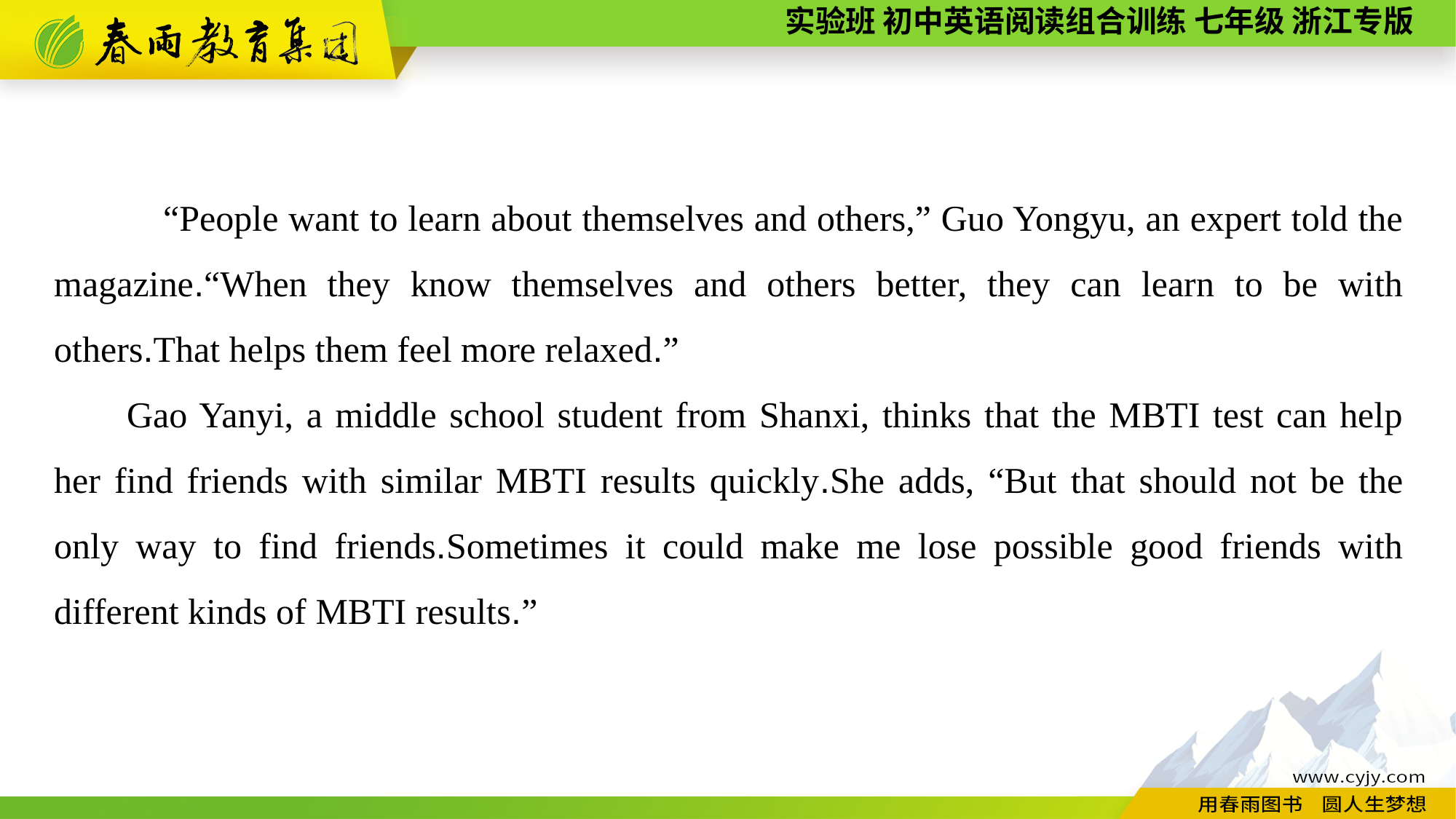

“People want to learn about themselves and others,” Guo Yongyu, an expert told the magazine.“When they know themselves and others better, they can learn to be with others.That helps them feel more relaxed.”
Gao Yanyi, a middle school student from Shanxi, thinks that the MBTI test can help her find friends with similar MBTI results quickly.She adds, “But that should not be the only way to find friends.Sometimes it could make me lose possible good friends with different kinds of MBTI results.”